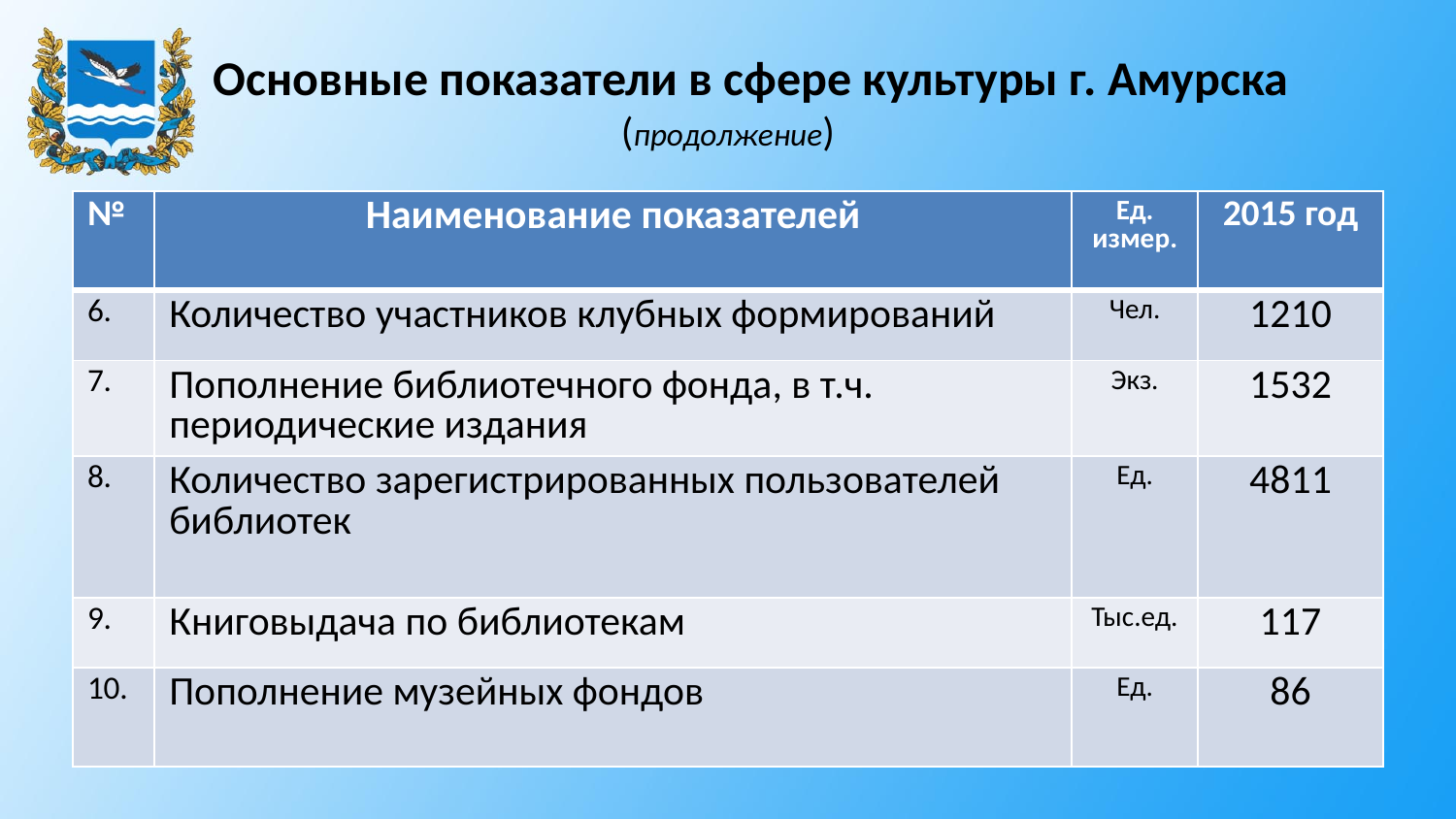

# Основные показатели в сфере культуры г. Амурска (продолжение)
| № | Наименование показателей | Ед. измер. | 2015 год |
| --- | --- | --- | --- |
| 6. | Количество участников клубных формирований | Чел. | 1210 |
| 7. | Пополнение библиотечного фонда, в т.ч. периодические издания | Экз. | 1532 |
| 8. | Количество зарегистрированных пользователей библиотек | Ед. | 4811 |
| 9. | Книговыдача по библиотекам | Тыс.ед. | 117 |
| 10. | Пополнение музейных фондов | Ед. | 86 |